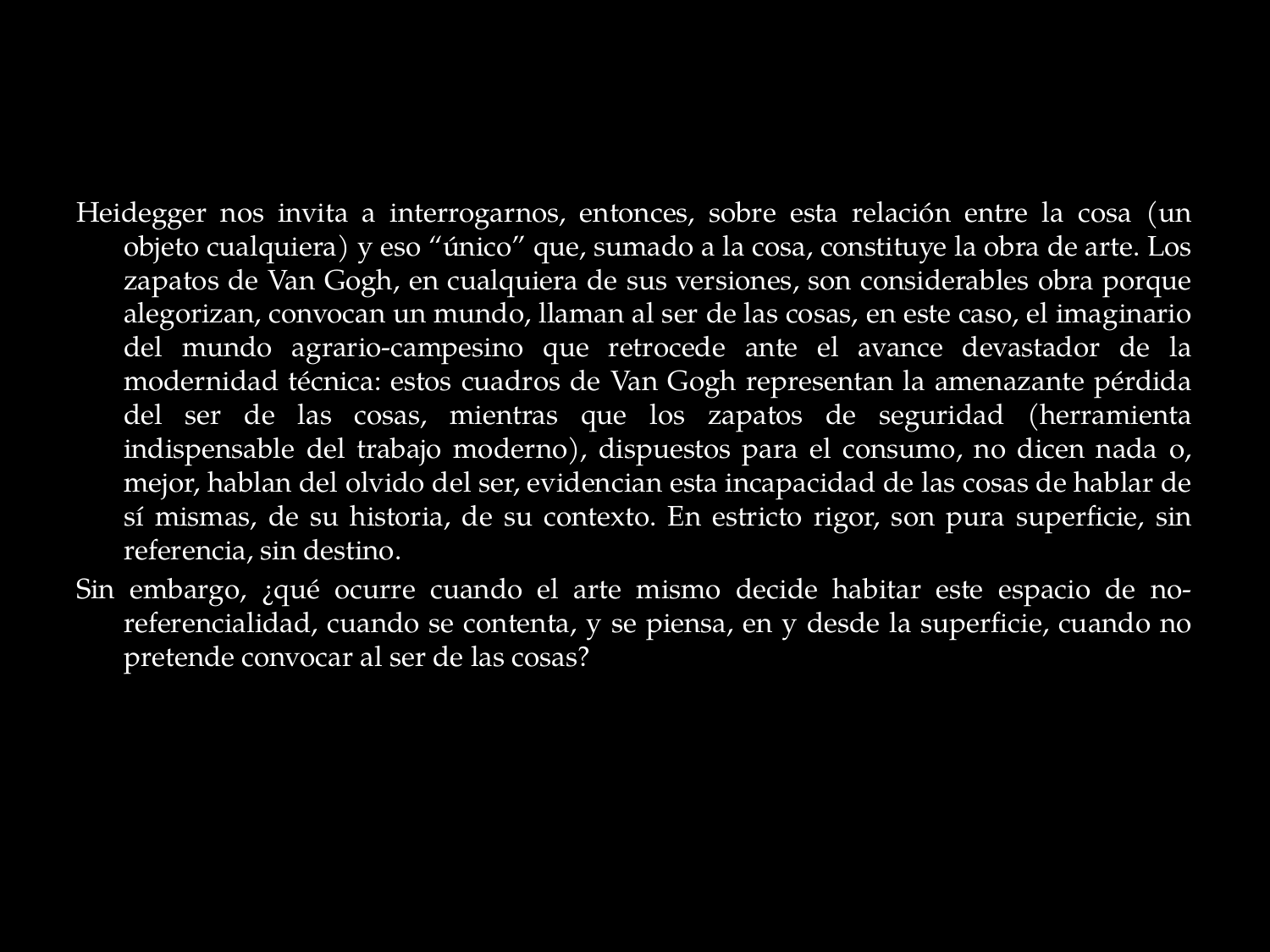

Heidegger nos invita a interrogarnos, entonces, sobre esta relación entre la cosa (un objeto cualquiera) y eso “único” que, sumado a la cosa, constituye la obra de arte. Los zapatos de Van Gogh, en cualquiera de sus versiones, son considerables obra porque alegorizan, convocan un mundo, llaman al ser de las cosas, en este caso, el imaginario del mundo agrario-campesino que retrocede ante el avance devastador de la modernidad técnica: estos cuadros de Van Gogh representan la amenazante pérdida del ser de las cosas, mientras que los zapatos de seguridad (herramienta indispensable del trabajo moderno), dispuestos para el consumo, no dicen nada o, mejor, hablan del olvido del ser, evidencian esta incapacidad de las cosas de hablar de sí mismas, de su historia, de su contexto. En estricto rigor, son pura superficie, sin referencia, sin destino.
Sin embargo, ¿qué ocurre cuando el arte mismo decide habitar este espacio de no-referencialidad, cuando se contenta, y se piensa, en y desde la superficie, cuando no pretende convocar al ser de las cosas?